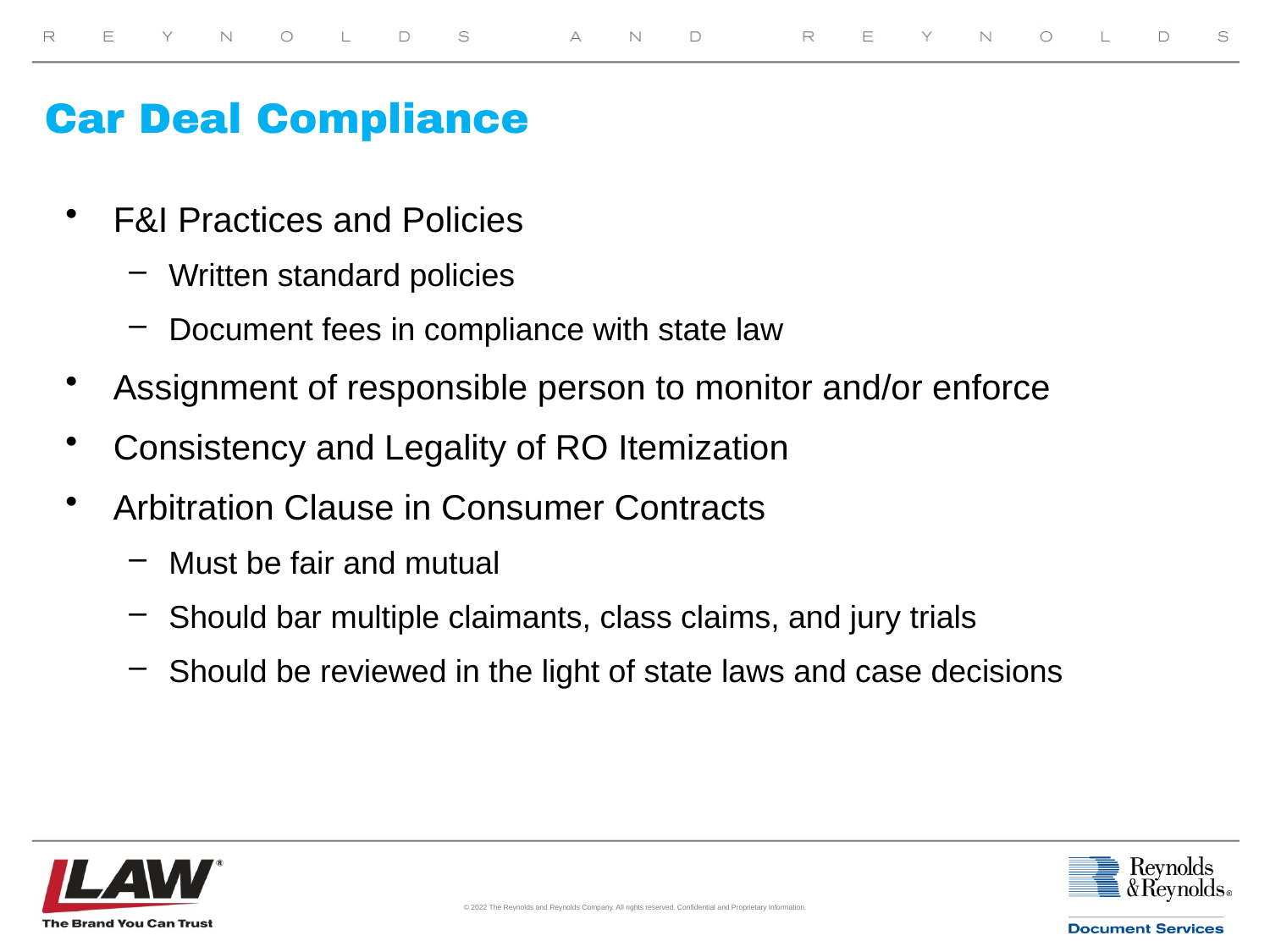

# Car Deal Compliance
F&I Practices and Policies
Written standard policies
Document fees in compliance with state law
Assignment of responsible person to monitor and/or enforce
Consistency and Legality of RO Itemization
Arbitration Clause in Consumer Contracts
Must be fair and mutual
Should bar multiple claimants, class claims, and jury trials
Should be reviewed in the light of state laws and case decisions